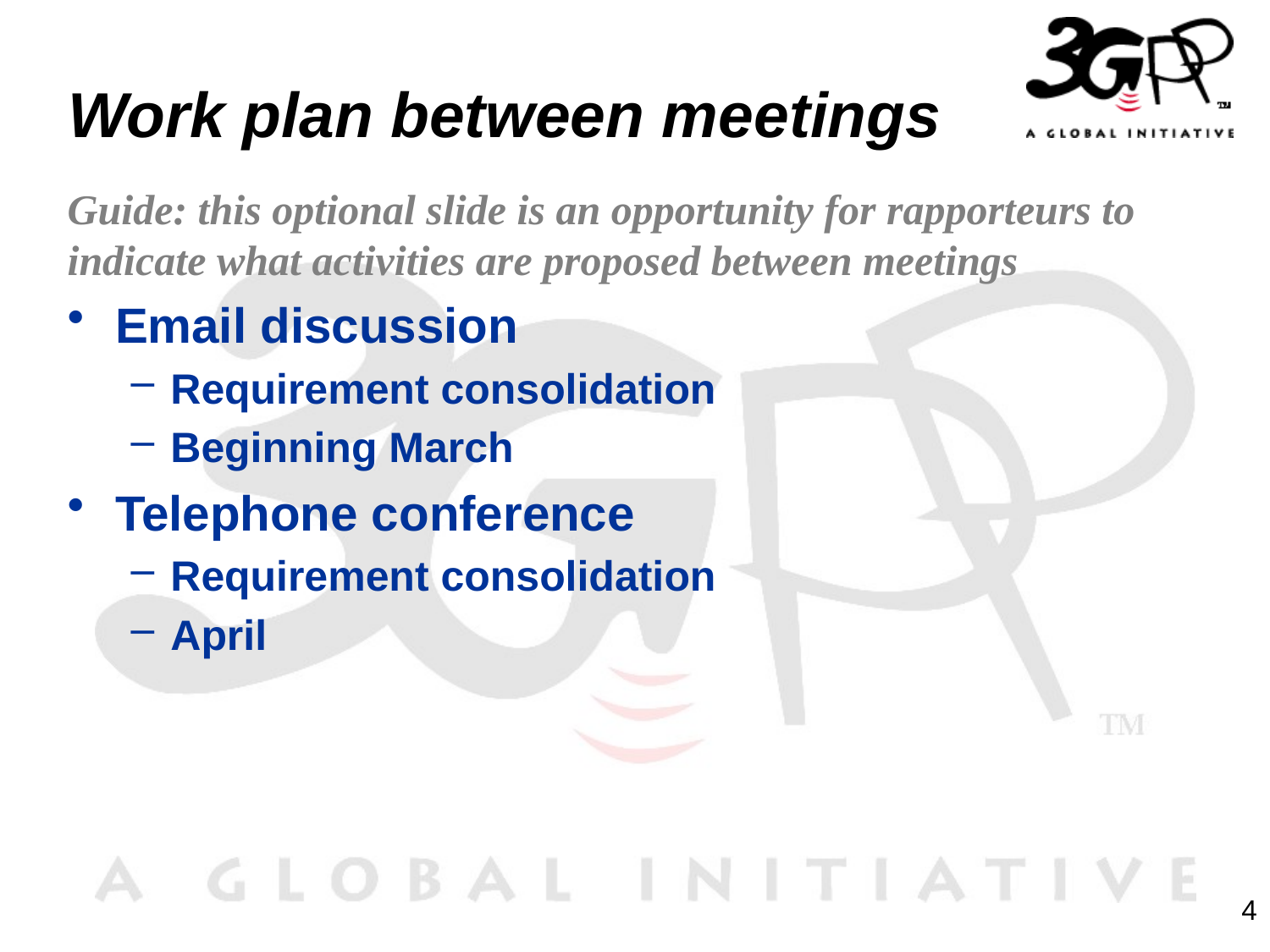

# Work plan between meetings
Guide: this optional slide is an opportunity for rapporteurs to indicate what activities are proposed between meetings
Email discussion
Requirement consolidation
Beginning March
Telephone conference
Requirement consolidation
April

4